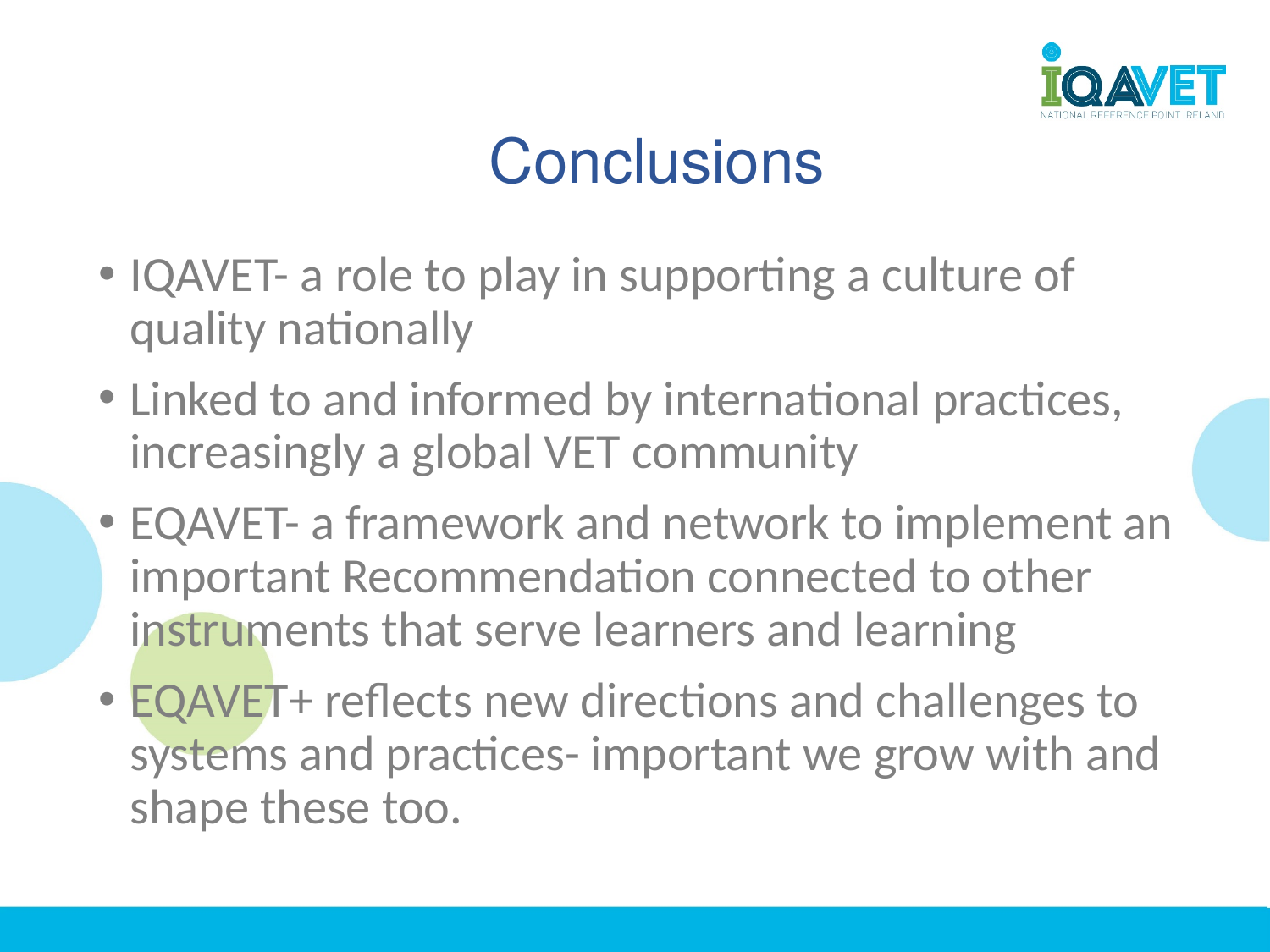

# Conclusions
IQAVET- a role to play in supporting a culture of quality nationally
Linked to and informed by international practices, increasingly a global VET community
EQAVET- a framework and network to implement an important Recommendation connected to other instruments that serve learners and learning
EQAVET+ reflects new directions and challenges to systems and practices- important we grow with and shape these too.